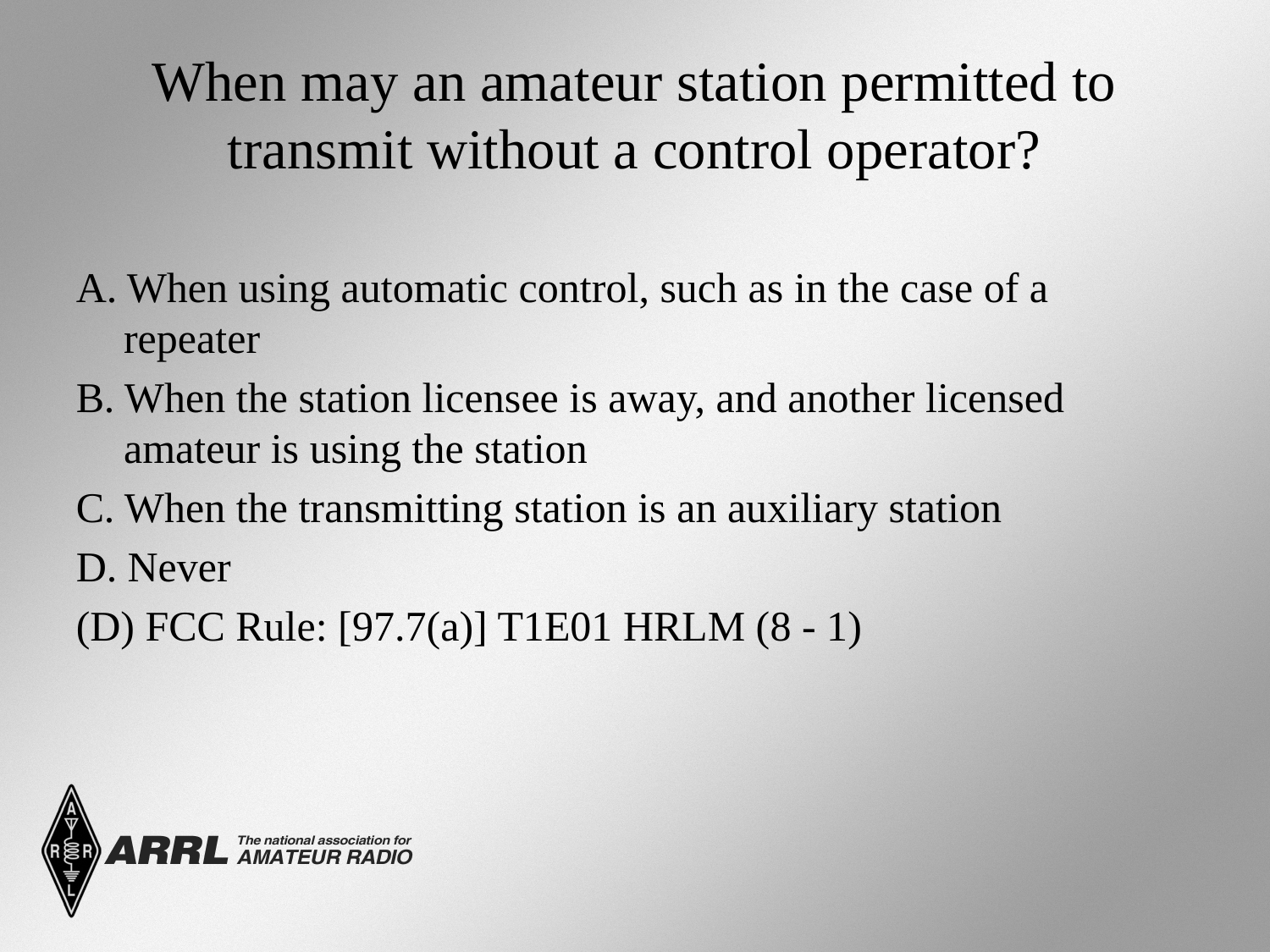

# When may an amateur station permitted to transmit without a control operator?
A. When using automatic control, such as in the case of a repeater
B. When the station licensee is away, and another licensed amateur is using the station
C. When the transmitting station is an auxiliary station
D. Never
(D) FCC Rule: [97.7(a)] T1E01 HRLM (8 - 1)